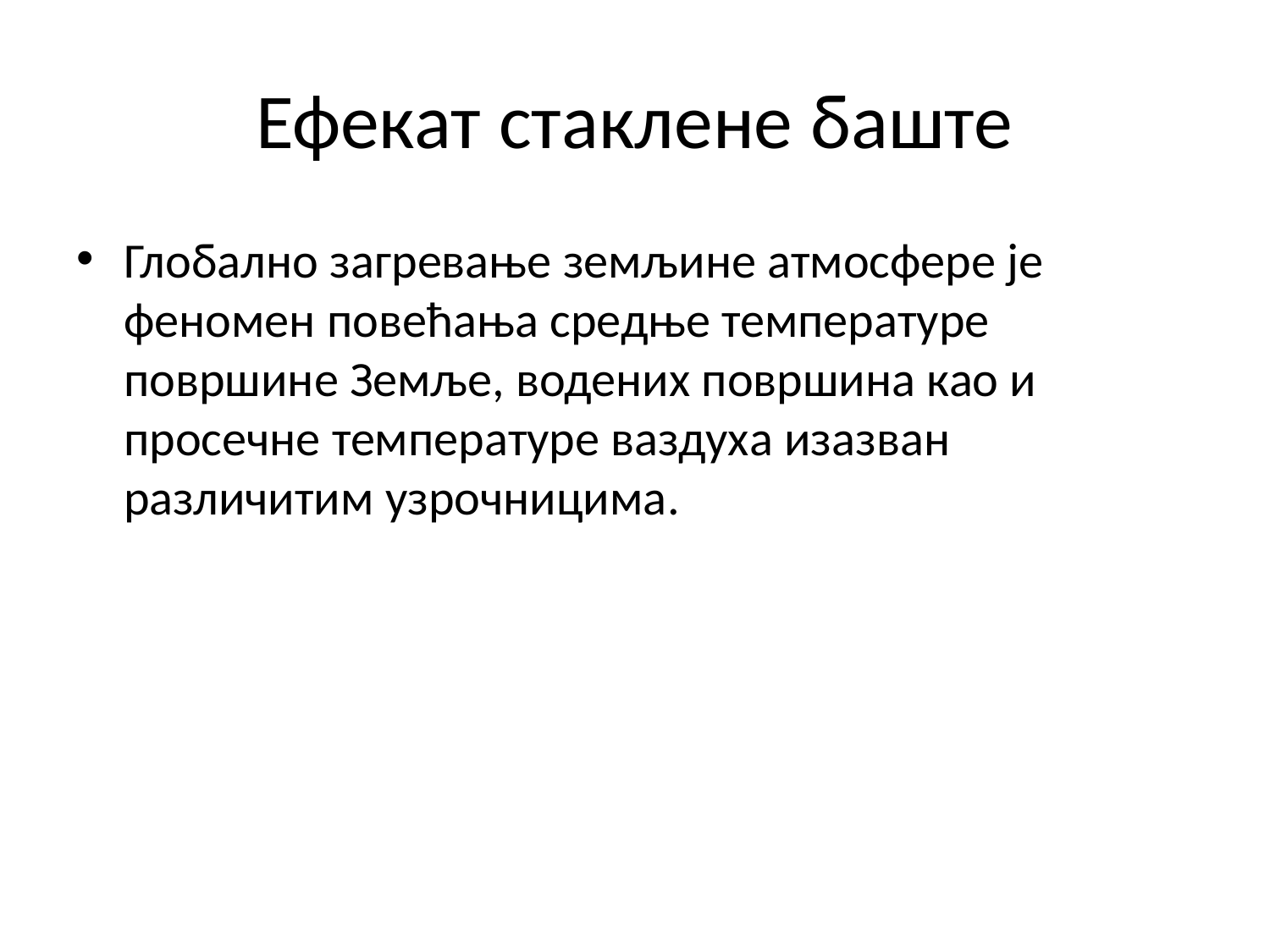

# Ефекат стаклене баште
Глобално загревање земљине атмосфере је феномен повећања средње температуре површине Земље, водених површина као и просечне температуре ваздуха изазван различитим узрочницима.